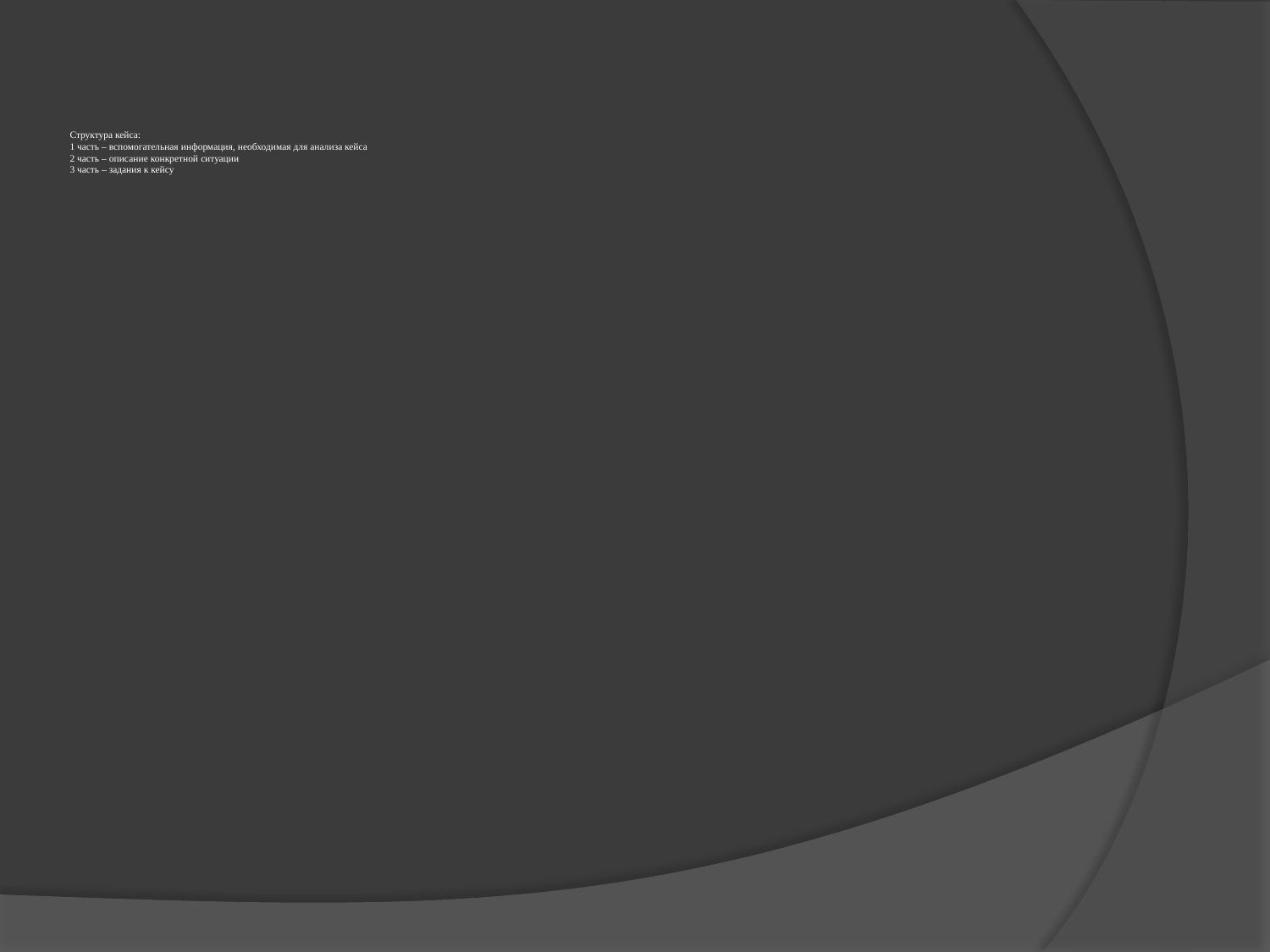

# Структура кейса: 1 часть – вспомогательная информация, необходимая для анализа кейса 2 часть – описание конкретной ситуации 3 часть – задания к кейсу